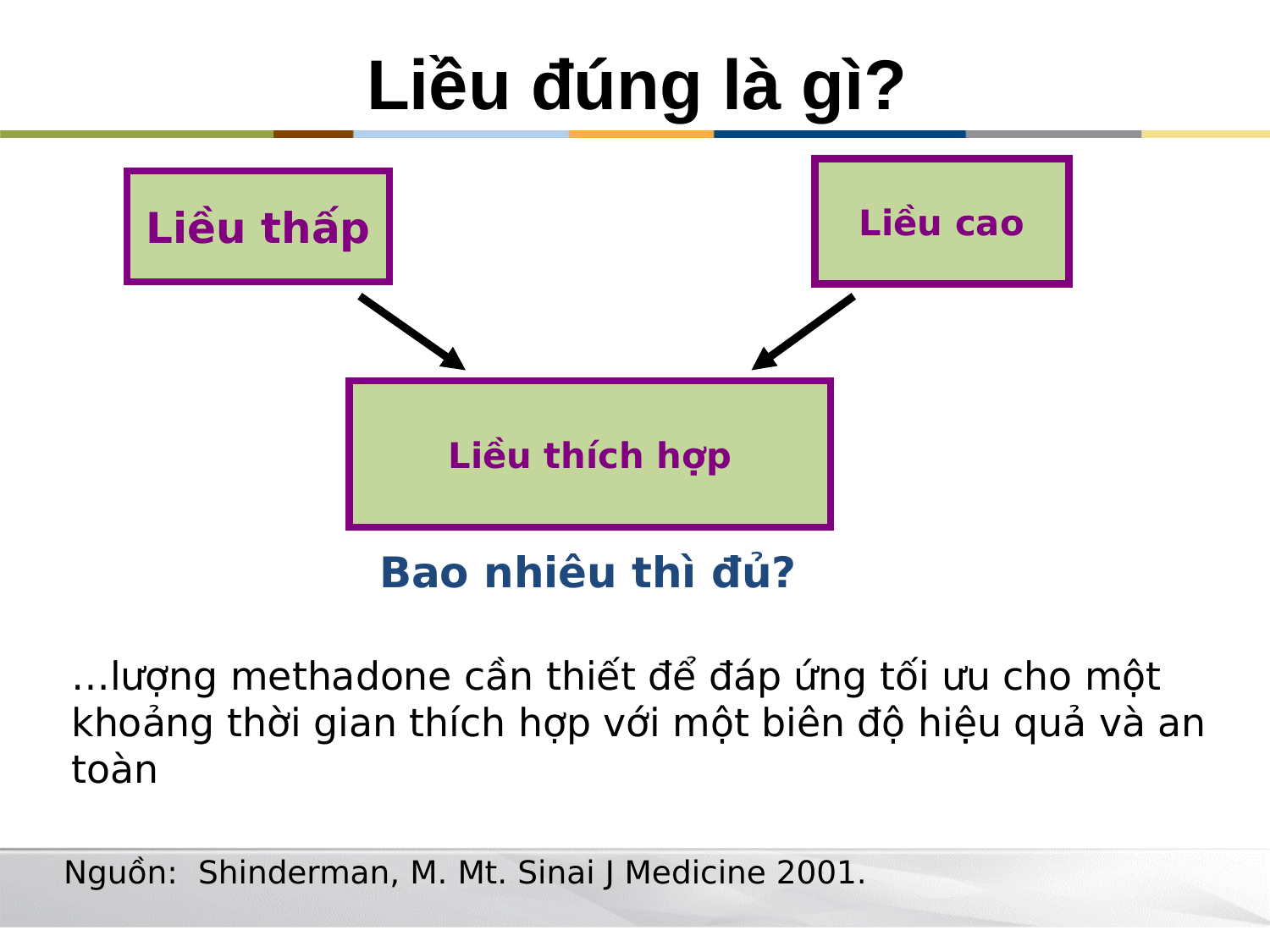

# Liều đúng là gì?
Liều cao
Liều thấp

Liều thích hợp
Bao nhiêu thì đủ?
…lượng methadone cần thiết để đáp ứng tối ưu cho một khoảng thời gian thích hợp với một biên độ hiệu quả và an toàn
Nguồn:  Shinderman, M. Mt. Sinai J Medicine 2001.